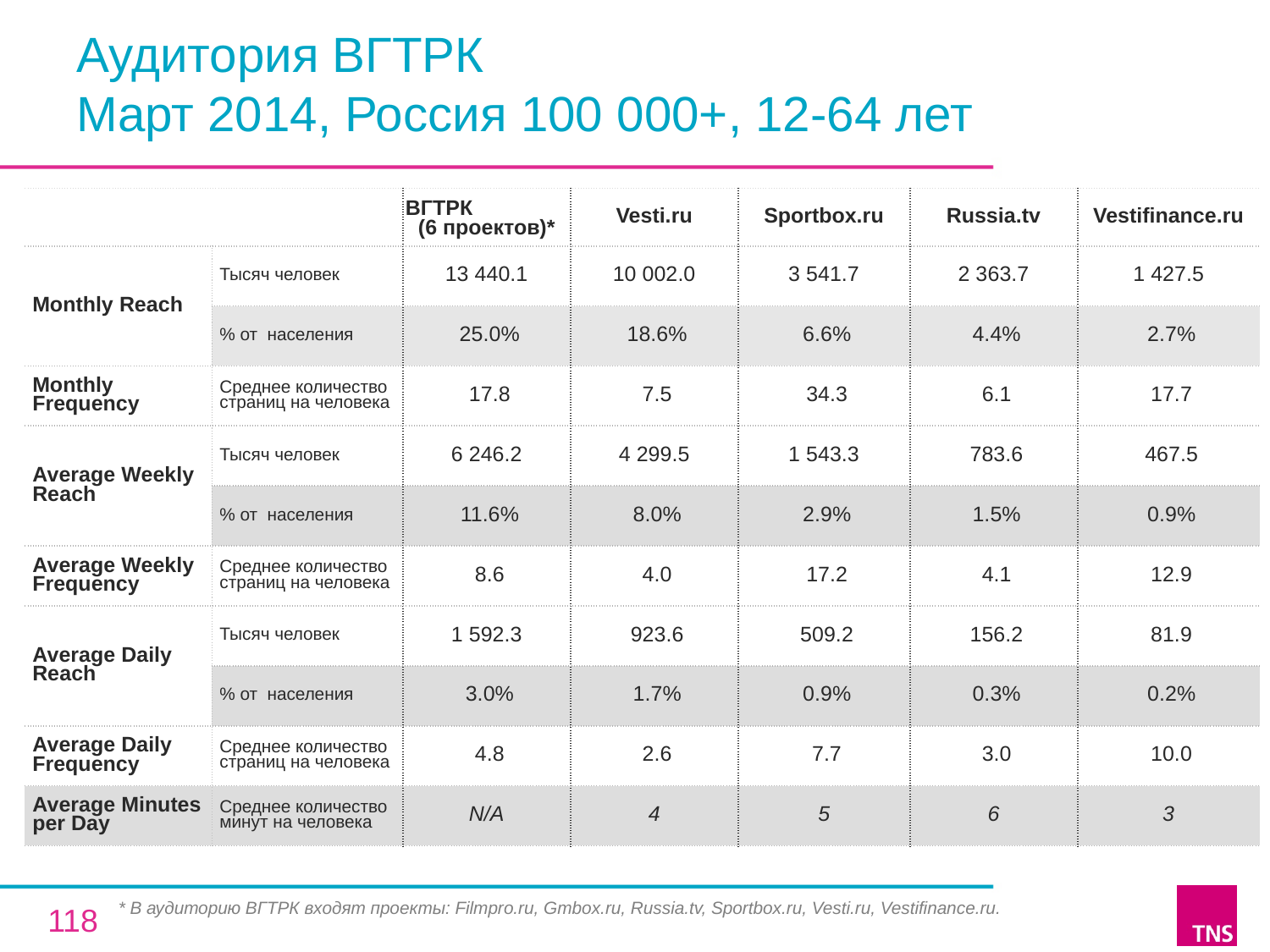

# Аудитория ВГТРК Март 2014, Россия 100 000+, 12-64 лет
|  |  | ВГТРК (6 проектов)\* | Vesti.ru | Sportbox.ru | Russia.tv | Vestifinance.ru |
| --- | --- | --- | --- | --- | --- | --- |
| Monthly Reach | Тысяч человек | 13 440.1 | 10 002.0 | 3 541.7 | 2 363.7 | 1 427.5 |
|  | % от населения | 25.0% | 18.6% | 6.6% | 4.4% | 2.7% |
| Monthly Frequency | Среднее количество страниц на человека | 17.8 | 7.5 | 34.3 | 6.1 | 17.7 |
| Average Weekly Reach | Тысяч человек | 6 246.2 | 4 299.5 | 1 543.3 | 783.6 | 467.5 |
|  | % от населения | 11.6% | 8.0% | 2.9% | 1.5% | 0.9% |
| Average Weekly Frequency | Среднее количество страниц на человека | 8.6 | 4.0 | 17.2 | 4.1 | 12.9 |
| Average Daily Reach | Тысяч человек | 1 592.3 | 923.6 | 509.2 | 156.2 | 81.9 |
|  | % от населения | 3.0% | 1.7% | 0.9% | 0.3% | 0.2% |
| Average Daily Frequency | Среднее количество страниц на человека | 4.8 | 2.6 | 7.7 | 3.0 | 10.0 |
| Average Minutes per Day | Среднее количество минут на человека | N/A | 4 | 5 | 6 | 3 |
* В аудиторию ВГТРК входят проекты: Filmpro.ru, Gmbox.ru, Russia.tv, Sportbox.ru, Vesti.ru, Vestifinance.ru.
118